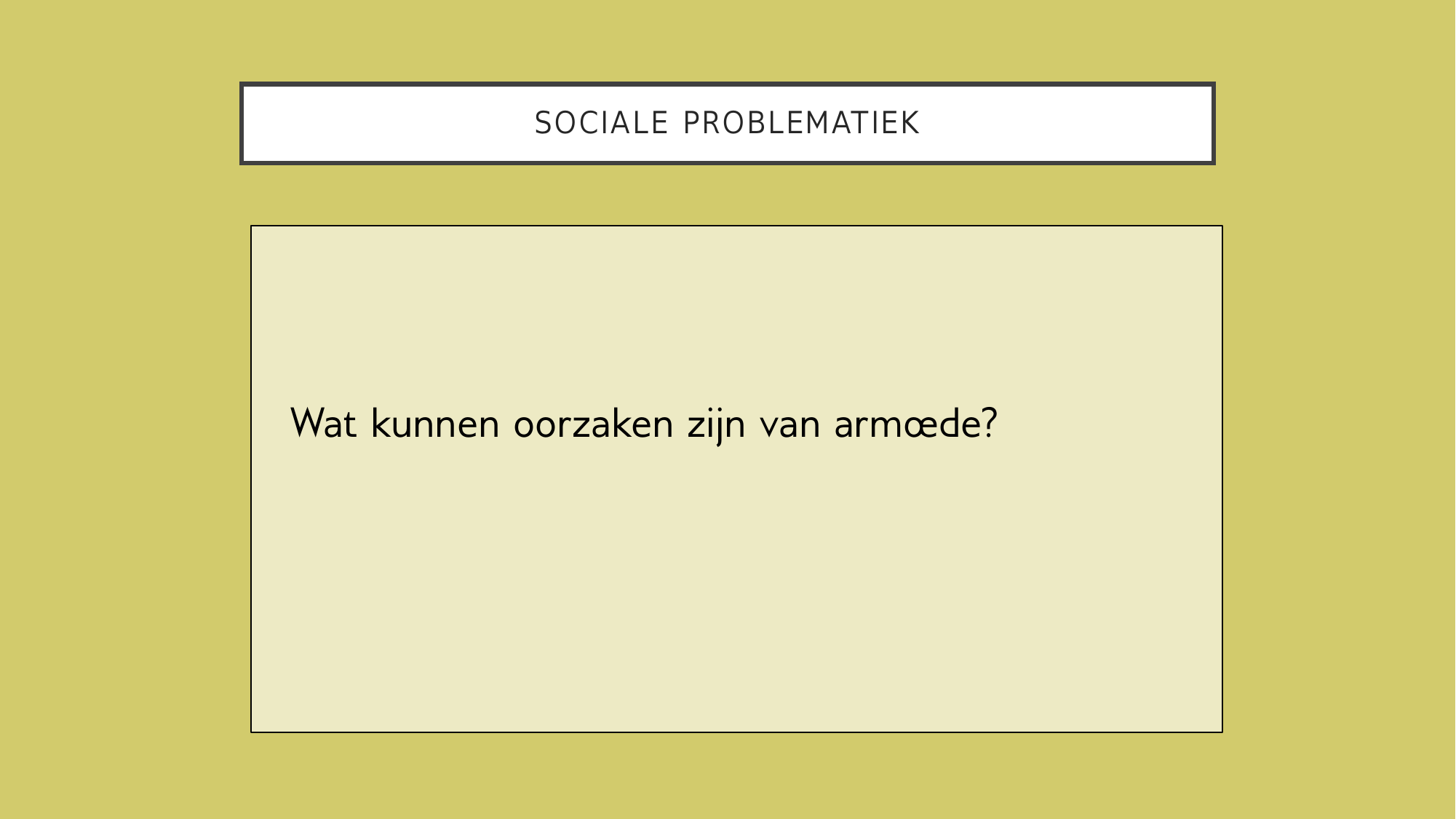

# Sociale problematiek

Wat kunnen oorzaken zijn van armoede?